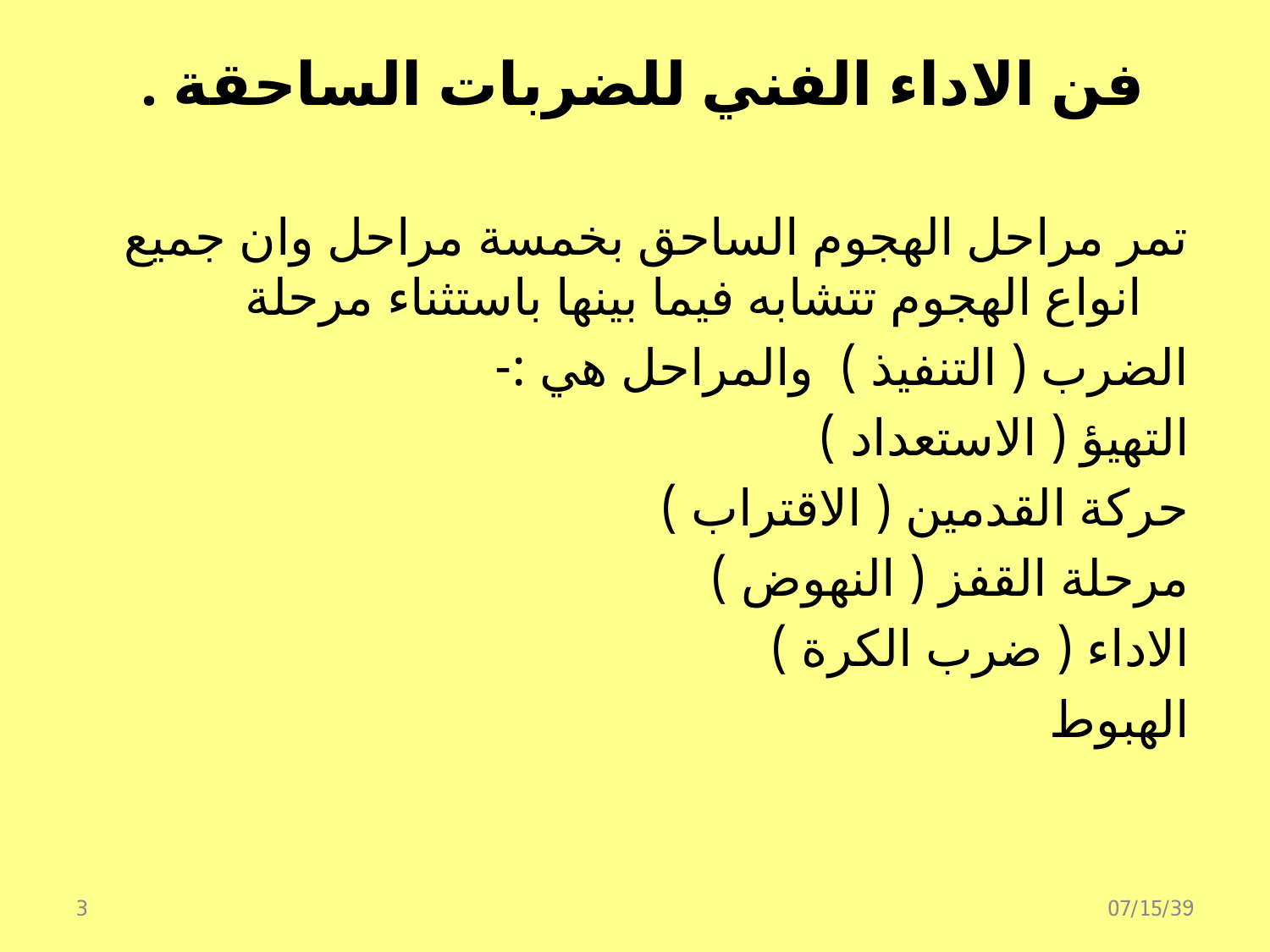

# فن الاداء الفني للضربات الساحقة .
تمر مراحل الهجوم الساحق بخمسة مراحل وان جميع انواع الهجوم تتشابه فيما بينها باستثناء مرحلة
الضرب ( التنفيذ )  والمراحل هي :-
التهيؤ ( الاستعداد )
حركة القدمين ( الاقتراب )
مرحلة القفز ( النهوض )
الاداء ( ضرب الكرة )
الهبوط

3
07/15/39